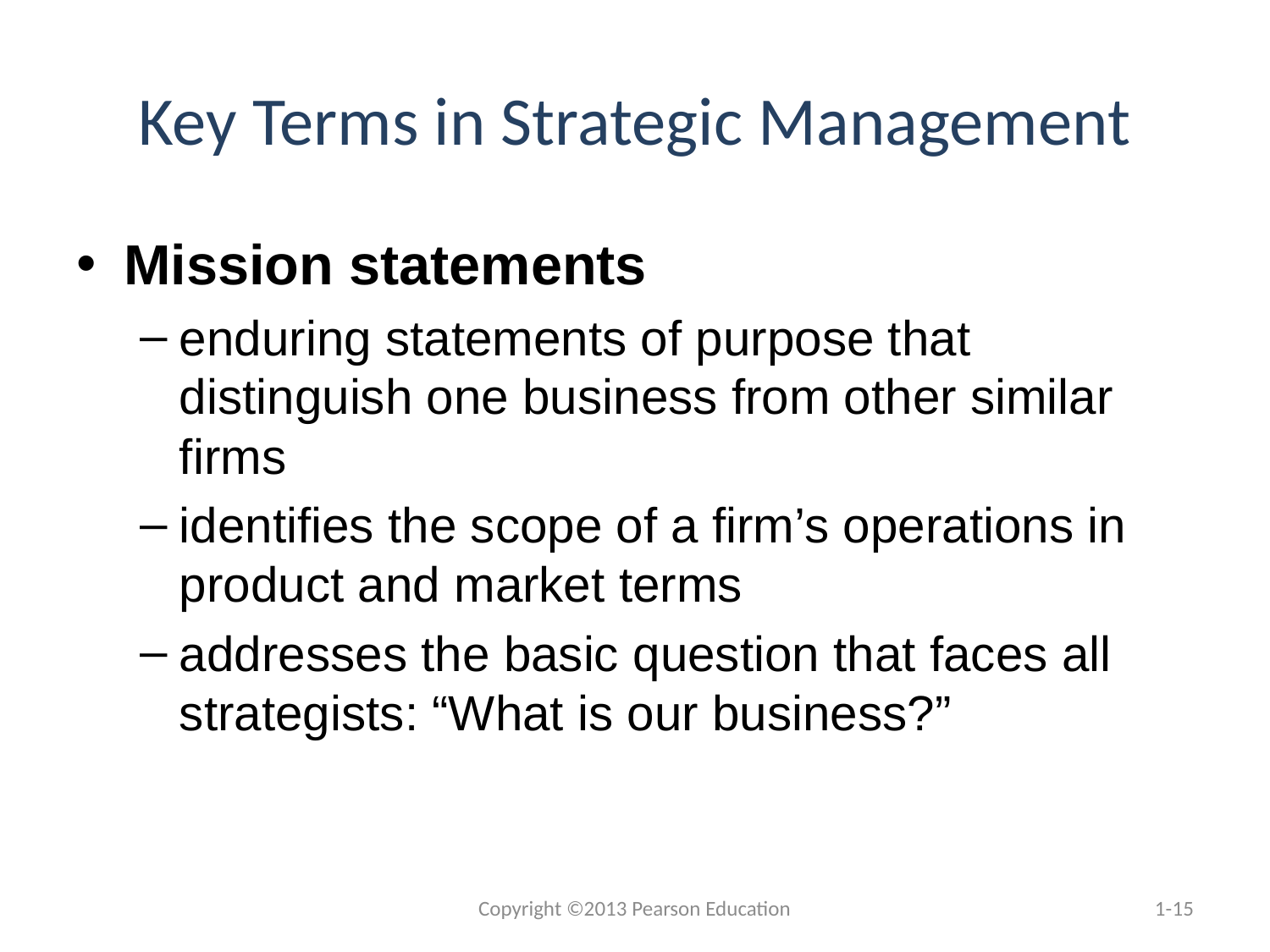

# Key Terms in Strategic Management
Mission statements
enduring statements of purpose that distinguish one business from other similar firms
identifies the scope of a firm’s operations in product and market terms
addresses the basic question that faces all strategists: “What is our business?”
Copyright ©2013 Pearson Education
1-15